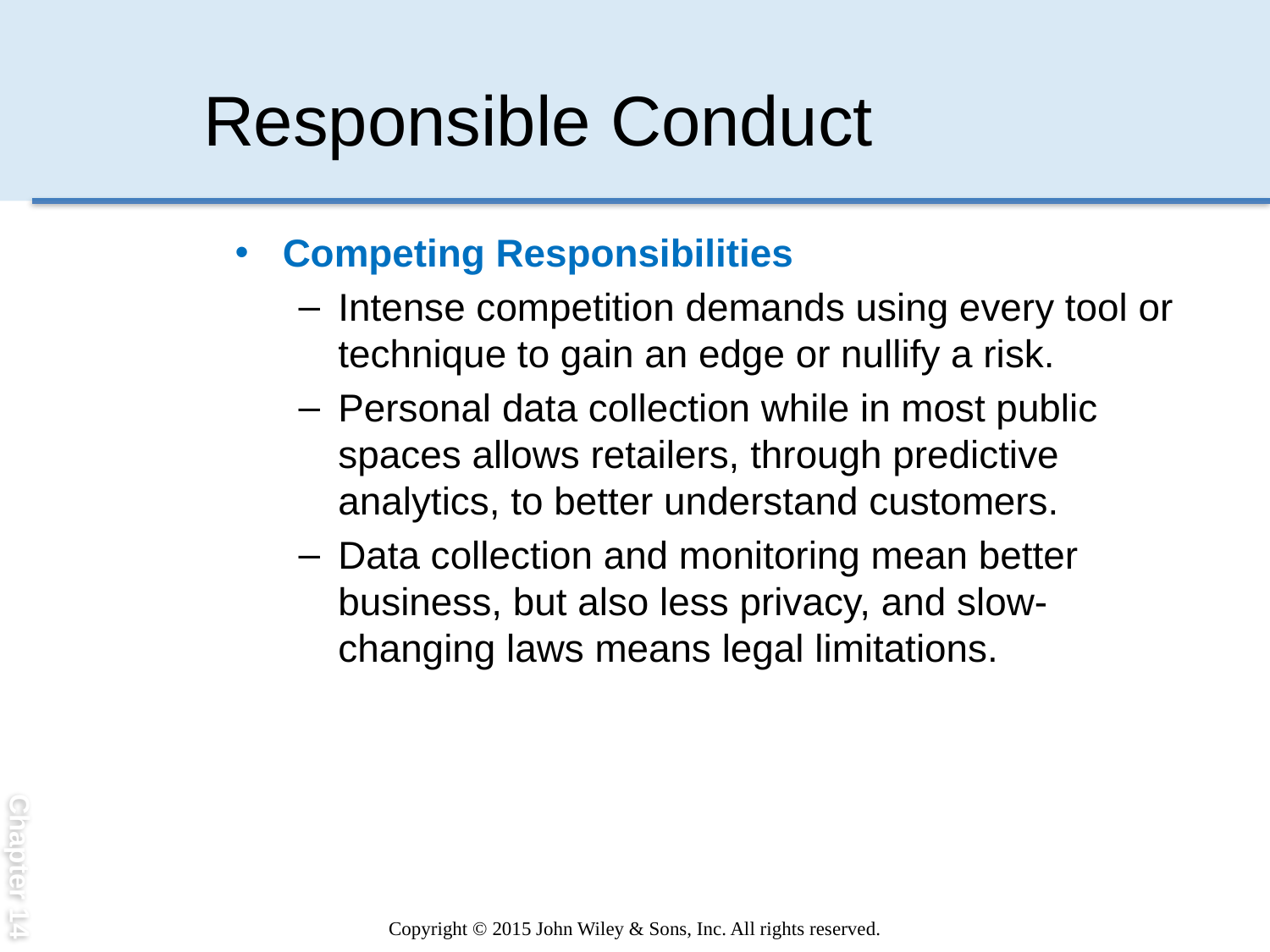

Chapter 14
# Responsible Conduct
Competing Responsibilities
Intense competition demands using every tool or technique to gain an edge or nullify a risk.
Personal data collection while in most public spaces allows retailers, through predictive analytics, to better understand customers.
Data collection and monitoring mean better business, but also less privacy, and slow-changing laws means legal limitations.